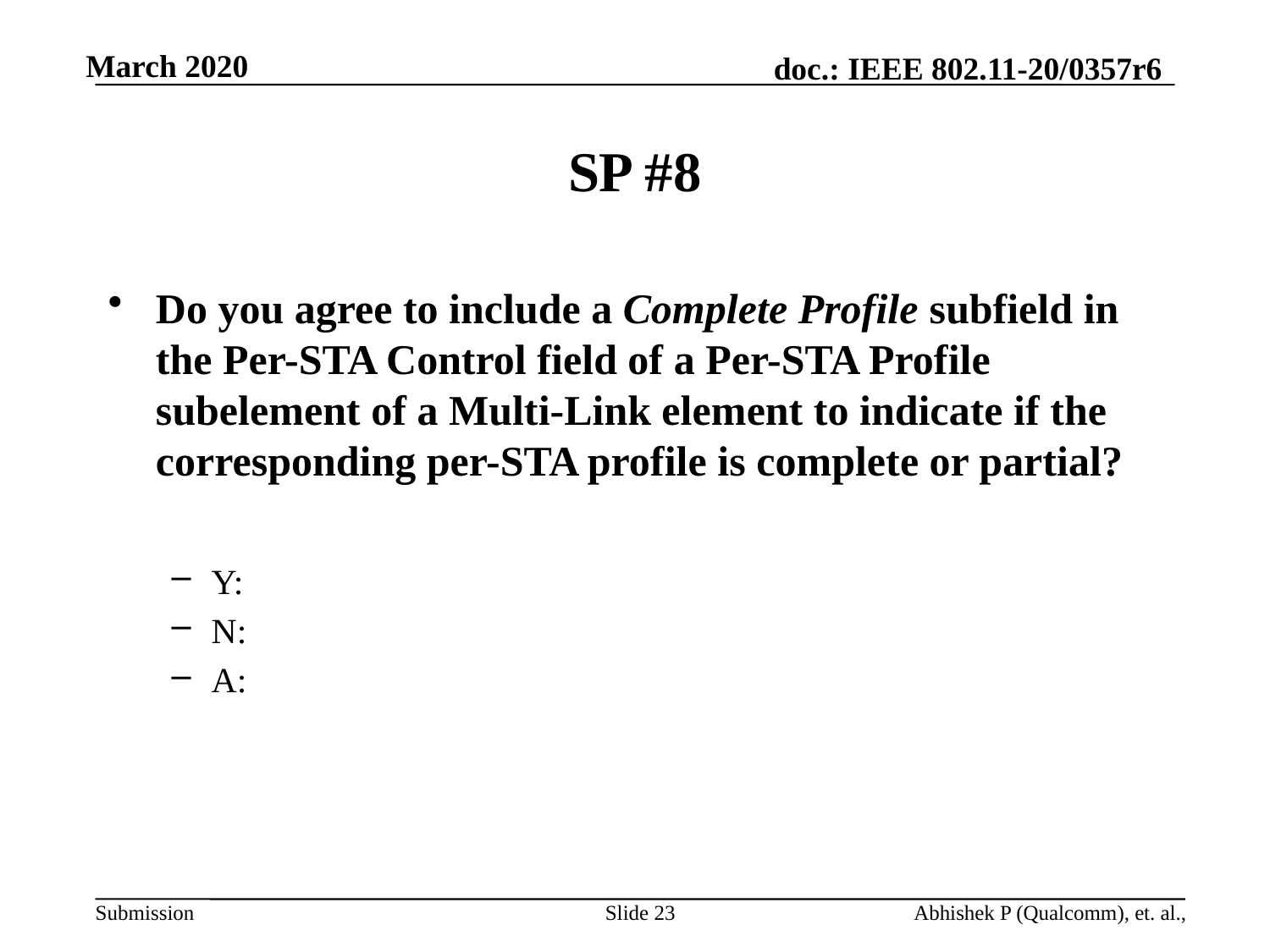

# SP #8
Do you agree to include a Complete Profile subfield in the Per-STA Control field of a Per-STA Profile subelement of a Multi-Link element to indicate if the corresponding per-STA profile is complete or partial?

Y:
N:
A:

Slide 23
Abhishek P (Qualcomm), et. al.,